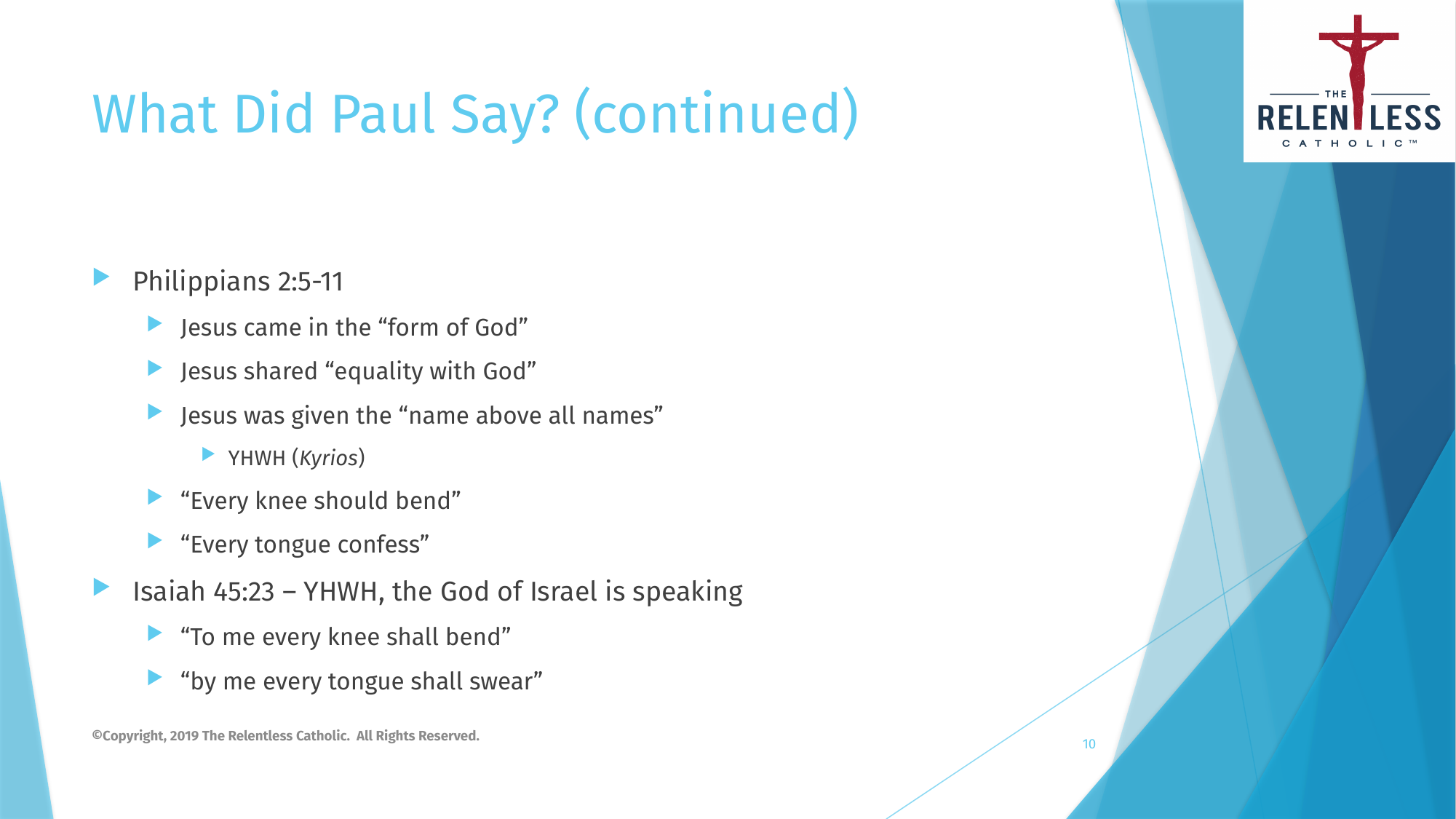

# What Did Paul Say? (continued)
Philippians 2:5-11
Jesus came in the “form of God”
Jesus shared “equality with God”
Jesus was given the “name above all names”
YHWH (Kyrios)
“Every knee should bend”
“Every tongue confess”
Isaiah 45:23 – YHWH, the God of Israel is speaking
“To me every knee shall bend”
“by me every tongue shall swear”

©Copyright, 2019 The Relentless Catholic.  All Rights Reserved.

10